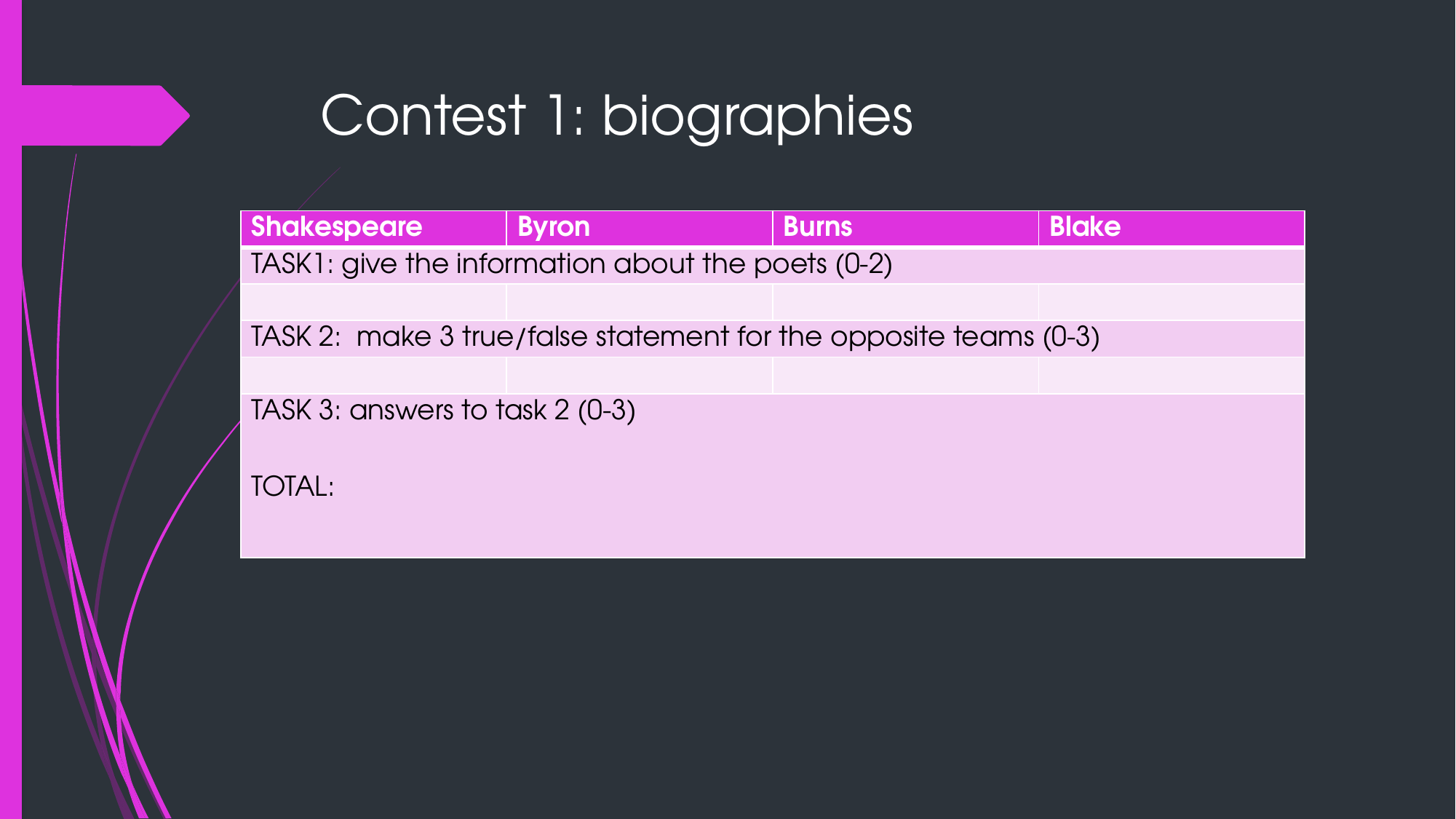

# Contest 1: biographies
| Shakespeare | Byron | Burns | Blake |
| --- | --- | --- | --- |
| TASK1: give the information about the poets (0-2) |  |  |  |
|  |  |  |  |
| TASK 2: make 3 true/false statement for the opposite teams (0-3) |  |  |  |
|  |  |  |  |
| TASK 3: answers to task 2 (0-3) TOTAL: |  |  |  |